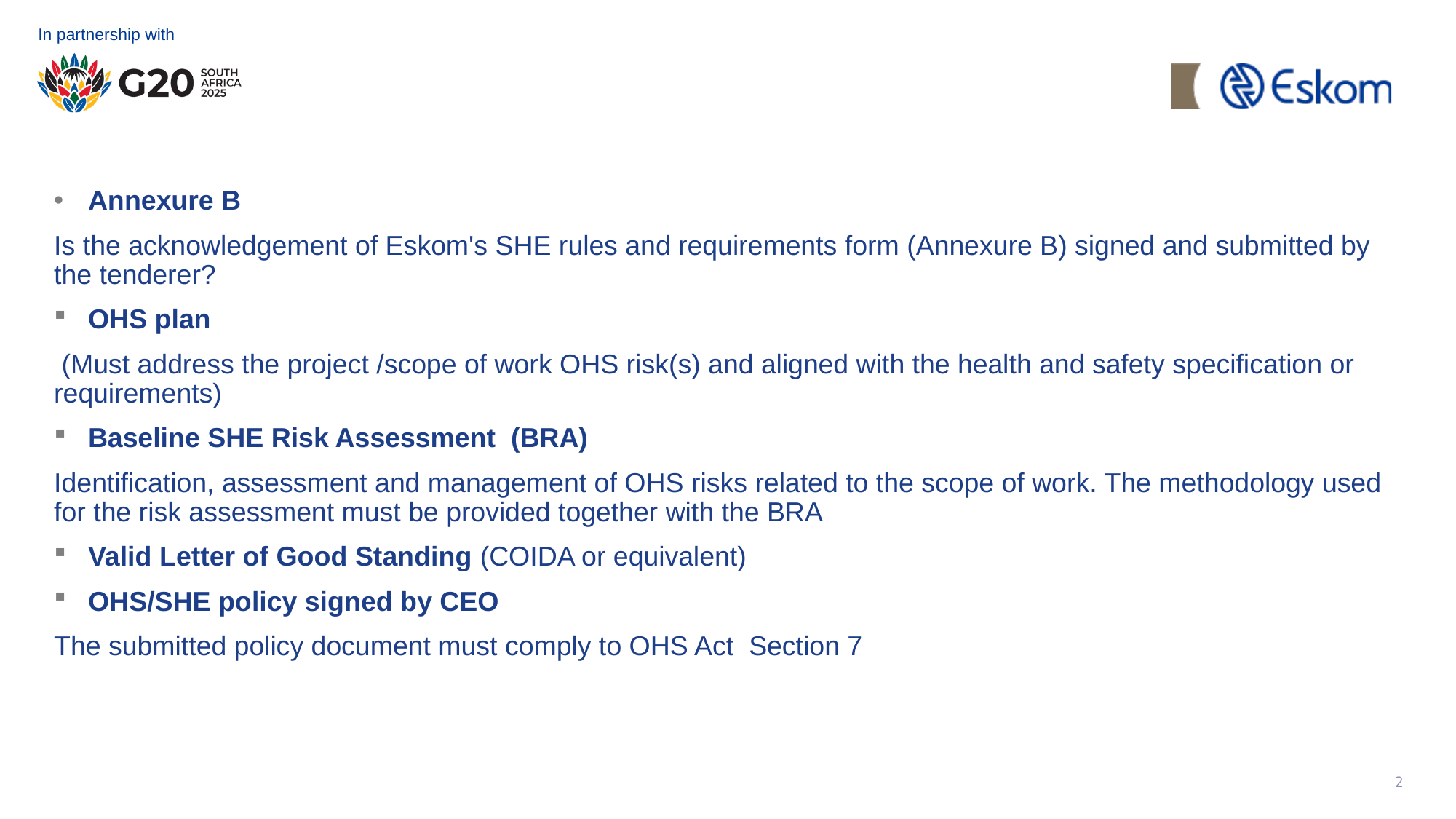

# SAFETY MEASURES

Annexure B
Is the acknowledgement of Eskom's SHE rules and requirements form (Annexure B) signed and submitted by the tenderer?
OHS plan
 (Must address the project /scope of work OHS risk(s) and aligned with the health and safety specification or requirements)
Baseline SHE Risk Assessment  (BRA)
Identification, assessment and management of OHS risks related to the scope of work. The methodology used for the risk assessment must be provided together with the BRA
Valid Letter of Good Standing (COIDA or equivalent)
OHS/SHE policy signed by CEO
The submitted policy document must comply to OHS Act  Section 7

2